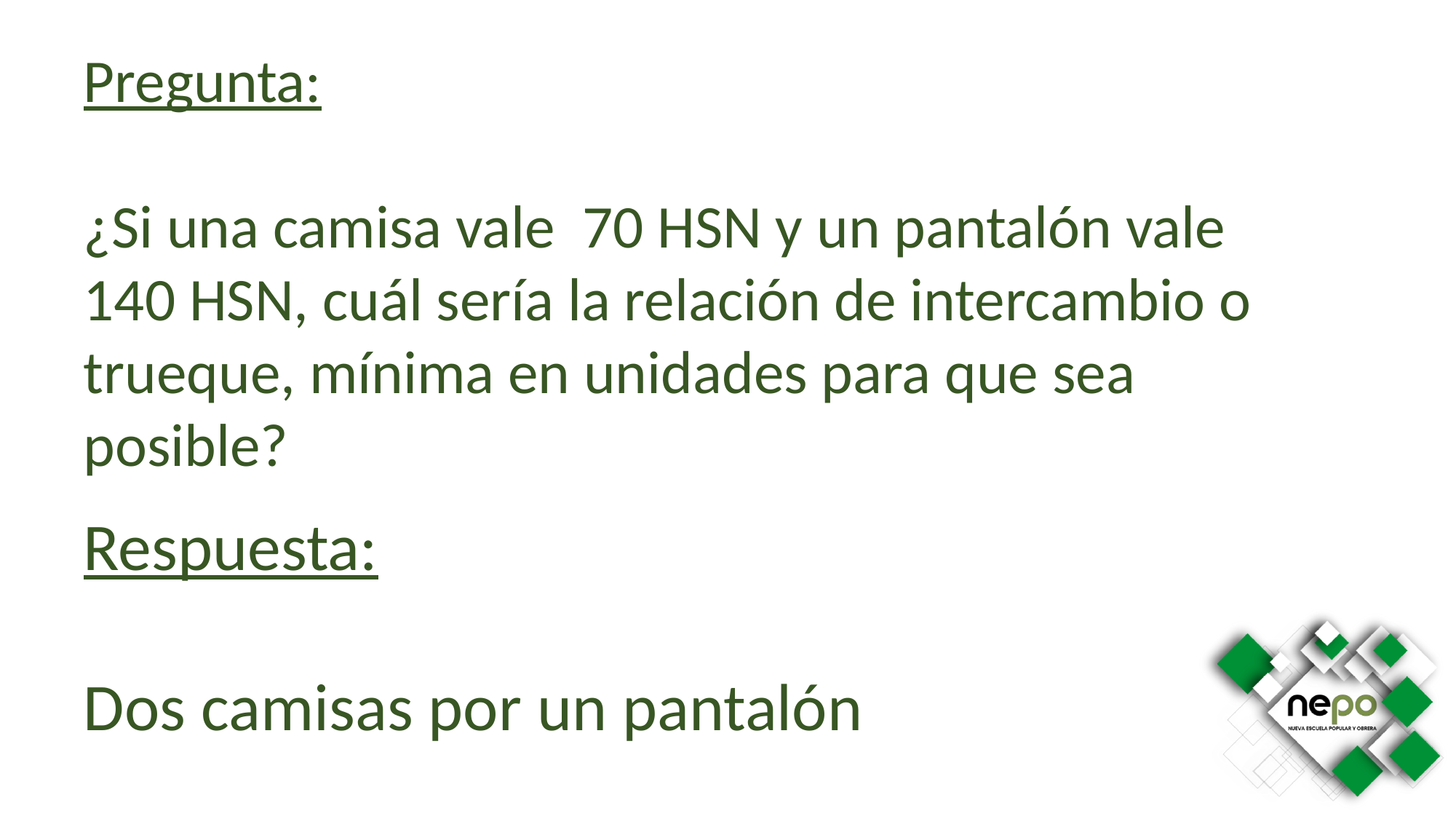

Pregunta:

¿Si una camisa vale  70 HSN y un pantalón vale 140 HSN, cuál sería la relación de intercambio o trueque, mínima en unidades para que sea posible?
Respuesta:

Dos camisas por un pantalón